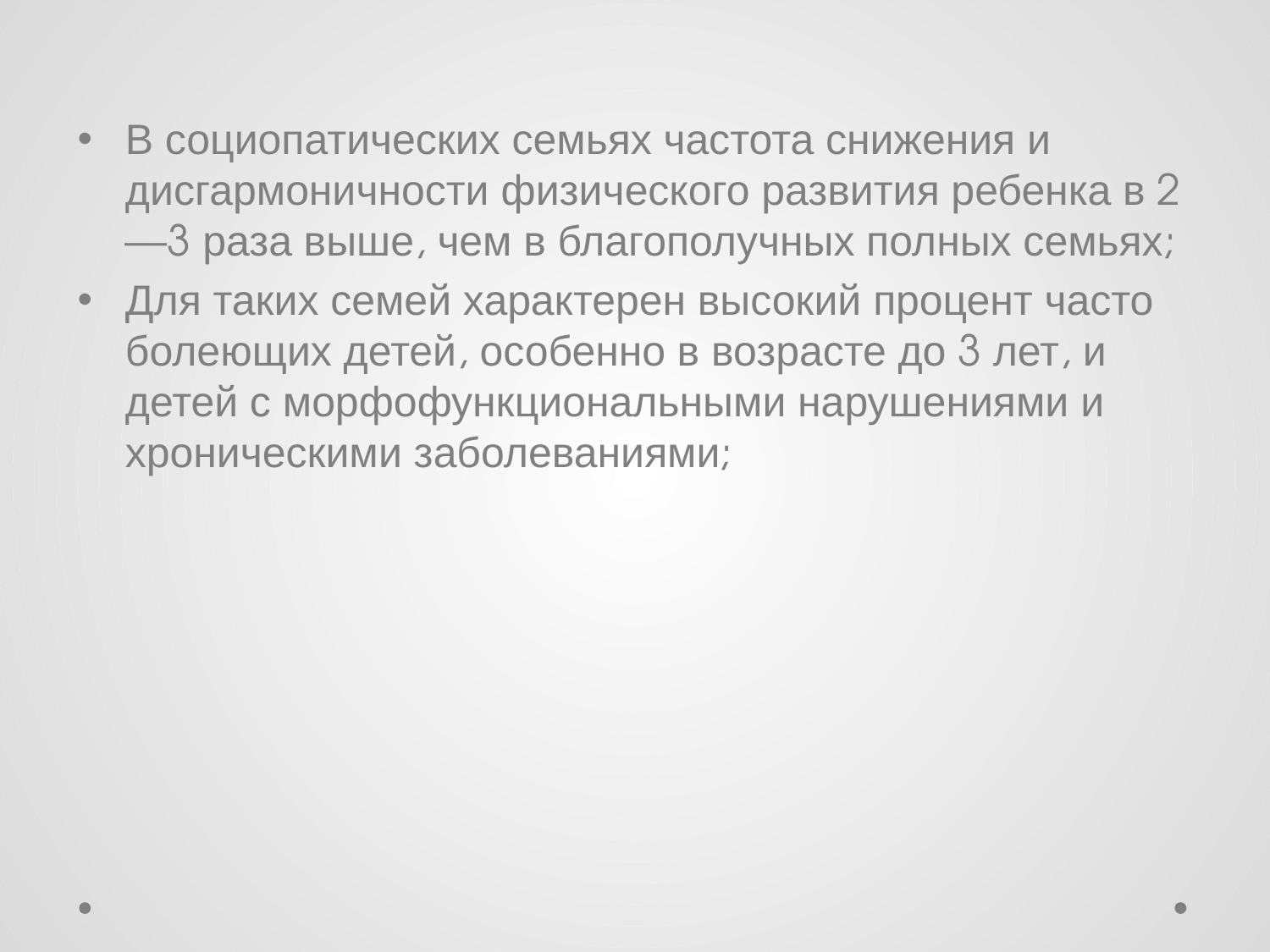

В социопатических семьях частота снижения и дисгармоничности физического развития ребенка в 2—3 раза выше, чем в благополучных полных семьях;
Для таких семей характерен высокий процент часто болеющих детей, особенно в возрасте до 3 лет, и детей с морфофункциональными нарушениями и хроническими заболеваниями;